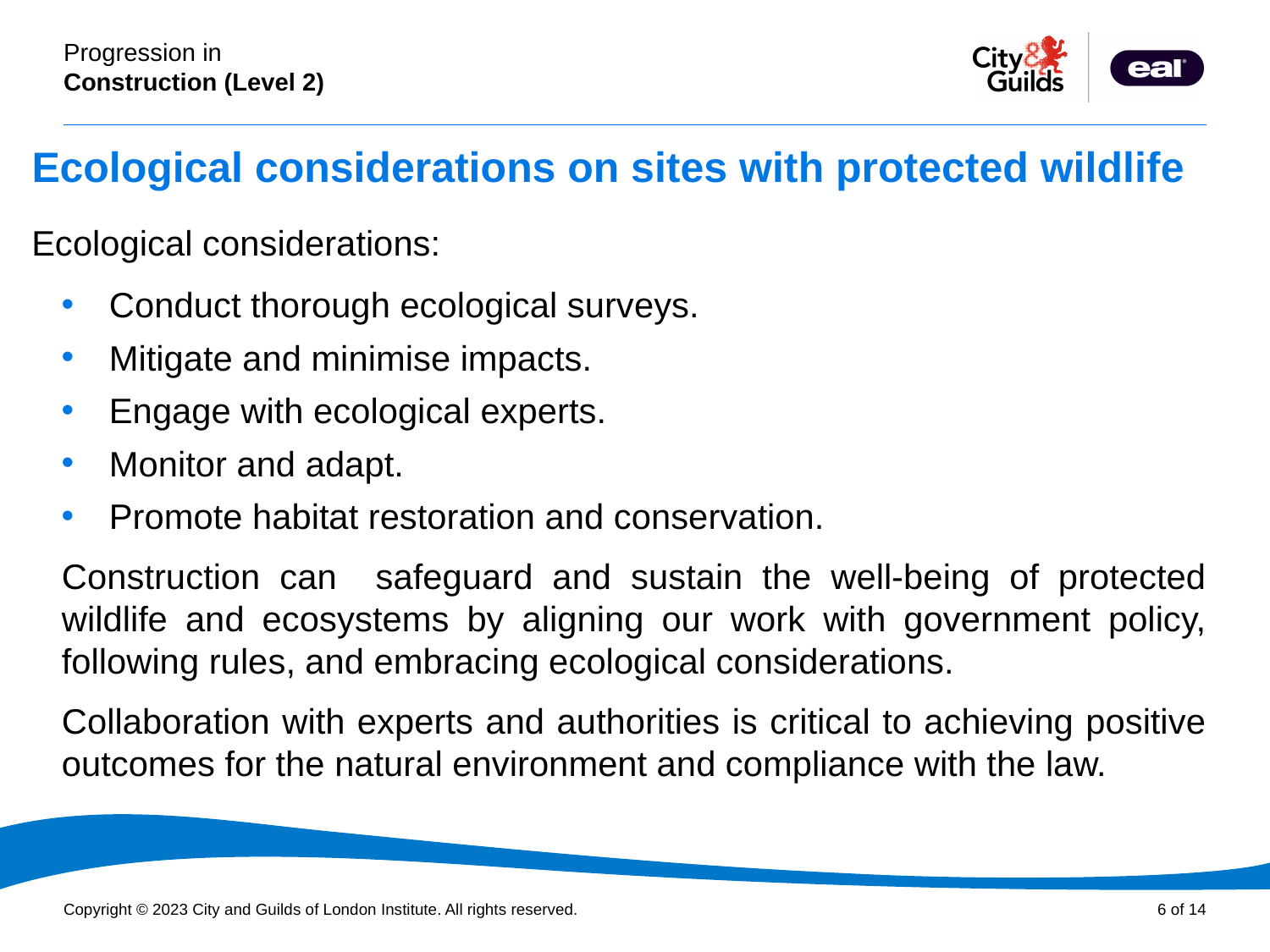

# Ecological considerations on sites with protected wildlife
Ecological considerations:
Conduct thorough ecological surveys.
Mitigate and minimise impacts.
Engage with ecological experts.
Monitor and adapt.
Promote habitat restoration and conservation.
Construction can  safeguard and sustain the well-being of protected wildlife and ecosystems by aligning our work with government policy, following rules, and embracing ecological considerations.
Collaboration with experts and authorities is critical to achieving positive outcomes for the natural environment and compliance with the law.